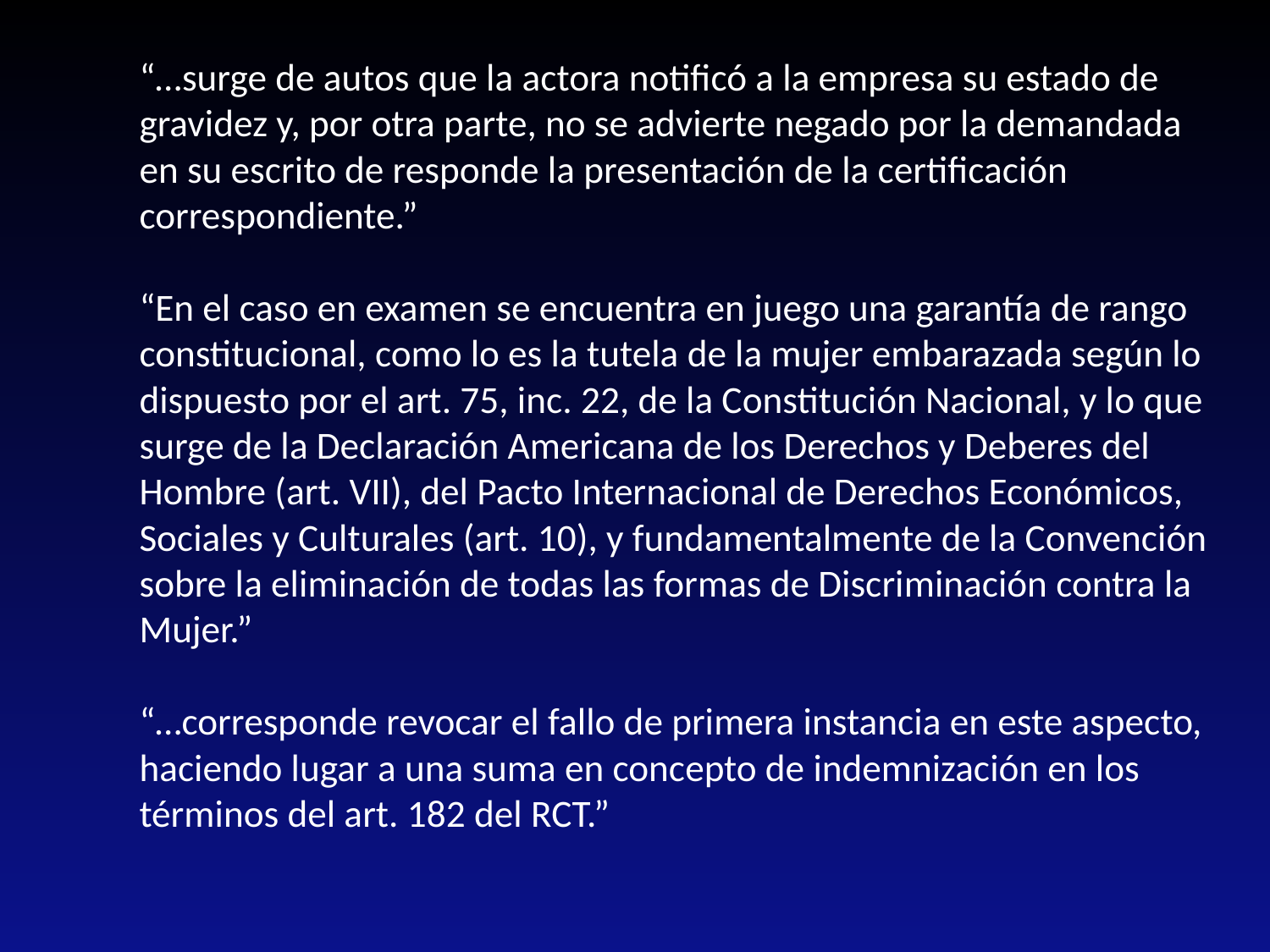

“…surge de autos que la actora notificó a la empresa su estado de gravidez y, por otra parte, no se advierte negado por la demandada en su escrito de responde la presentación de la certificación correspondiente.”
“En el caso en examen se encuentra en juego una garantía de rango constitucional, como lo es la tutela de la mujer embarazada según lo dispuesto por el art. 75, inc. 22, de la Constitución Nacional, y lo que surge de la Declaración Americana de los Derechos y Deberes del Hombre (art. VII), del Pacto Internacional de Derechos Económicos, Sociales y Culturales (art. 10), y fundamentalmente de la Convención sobre la eliminación de todas las formas de Discriminación contra la Mujer.”
“…corresponde revocar el fallo de primera instancia en este aspecto, haciendo lugar a una suma en concepto de indemnización en los términos del art. 182 del RCT.”